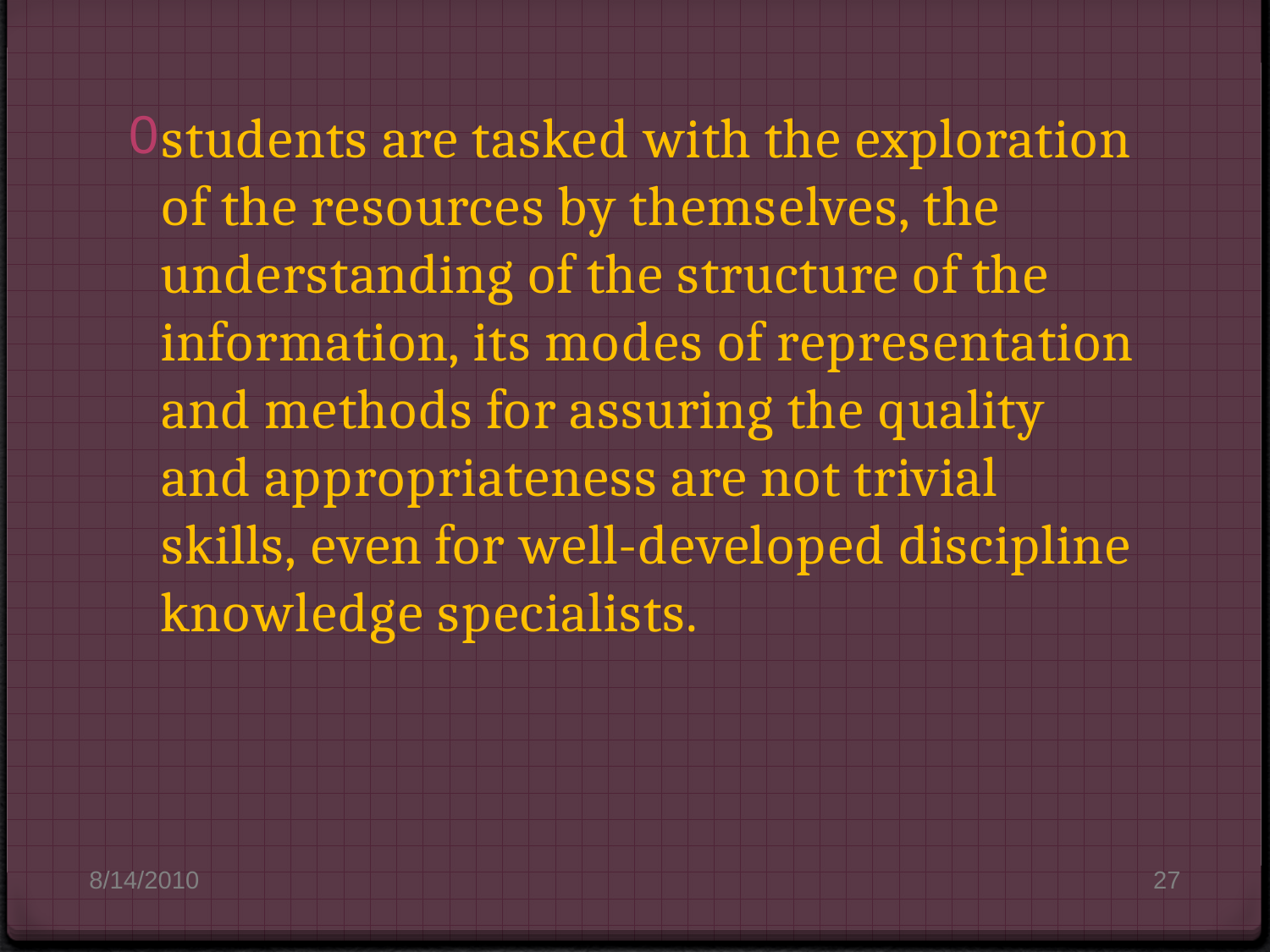

students are tasked with the exploration of the resources by themselves, the understanding of the structure of the information, its modes of representation and methods for assuring the quality and appropriateness are not trivial skills, even for well-developed discipline knowledge specialists.
8/14/2010

27